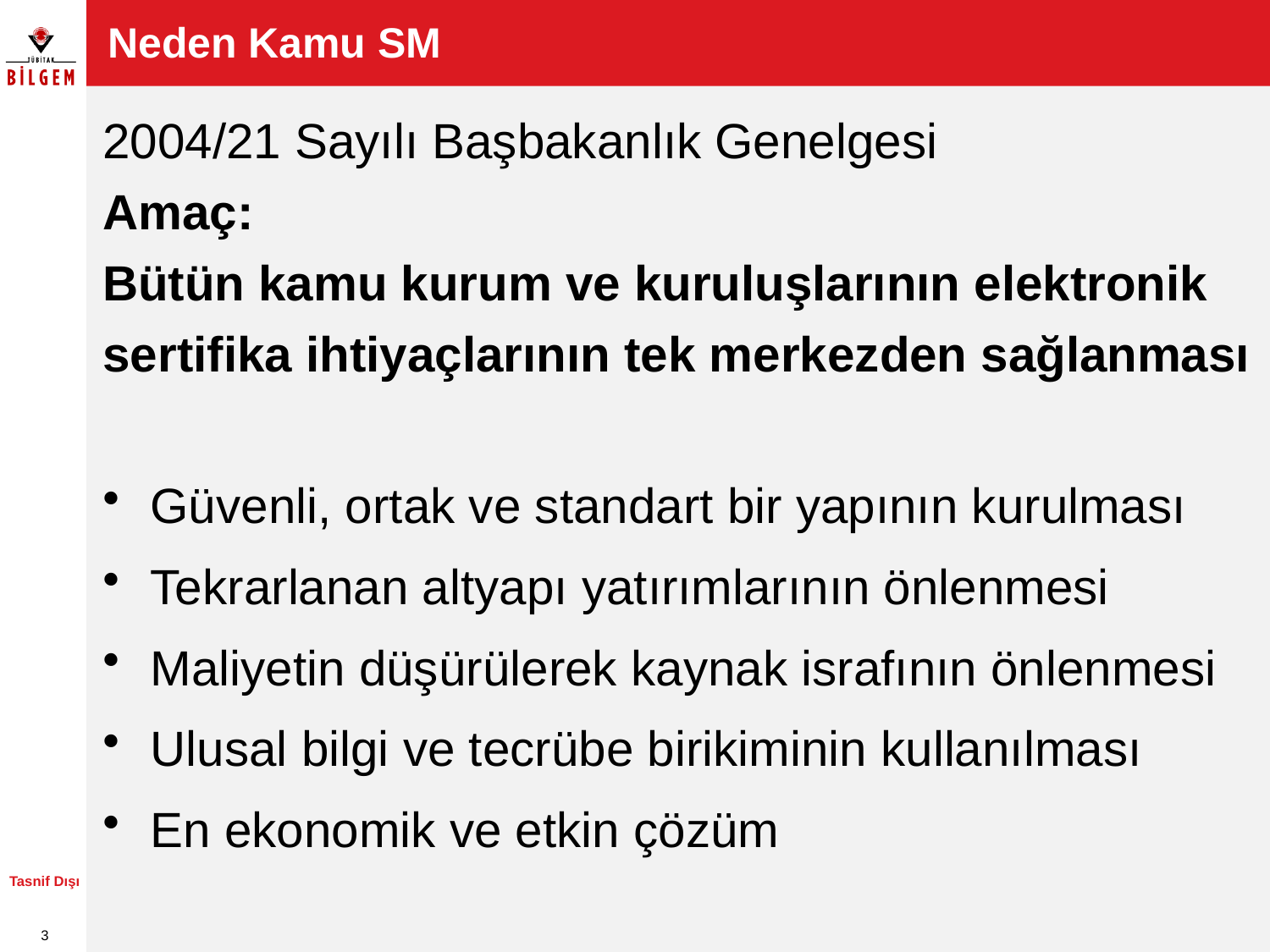

# Neden Kamu SM
2004/21 Sayılı Başbakanlık Genelgesi
Amaç:
Bütün kamu kurum ve kuruluşlarının elektronik sertifika ihtiyaçlarının tek merkezden sağlanması

Güvenli, ortak ve standart bir yapının kurulması
Tekrarlanan altyapı yatırımlarının önlenmesi
Maliyetin düşürülerek kaynak israfının önlenmesi
Ulusal bilgi ve tecrübe birikiminin kullanılması
En ekonomik ve etkin çözüm
Tasnif Dışı
3